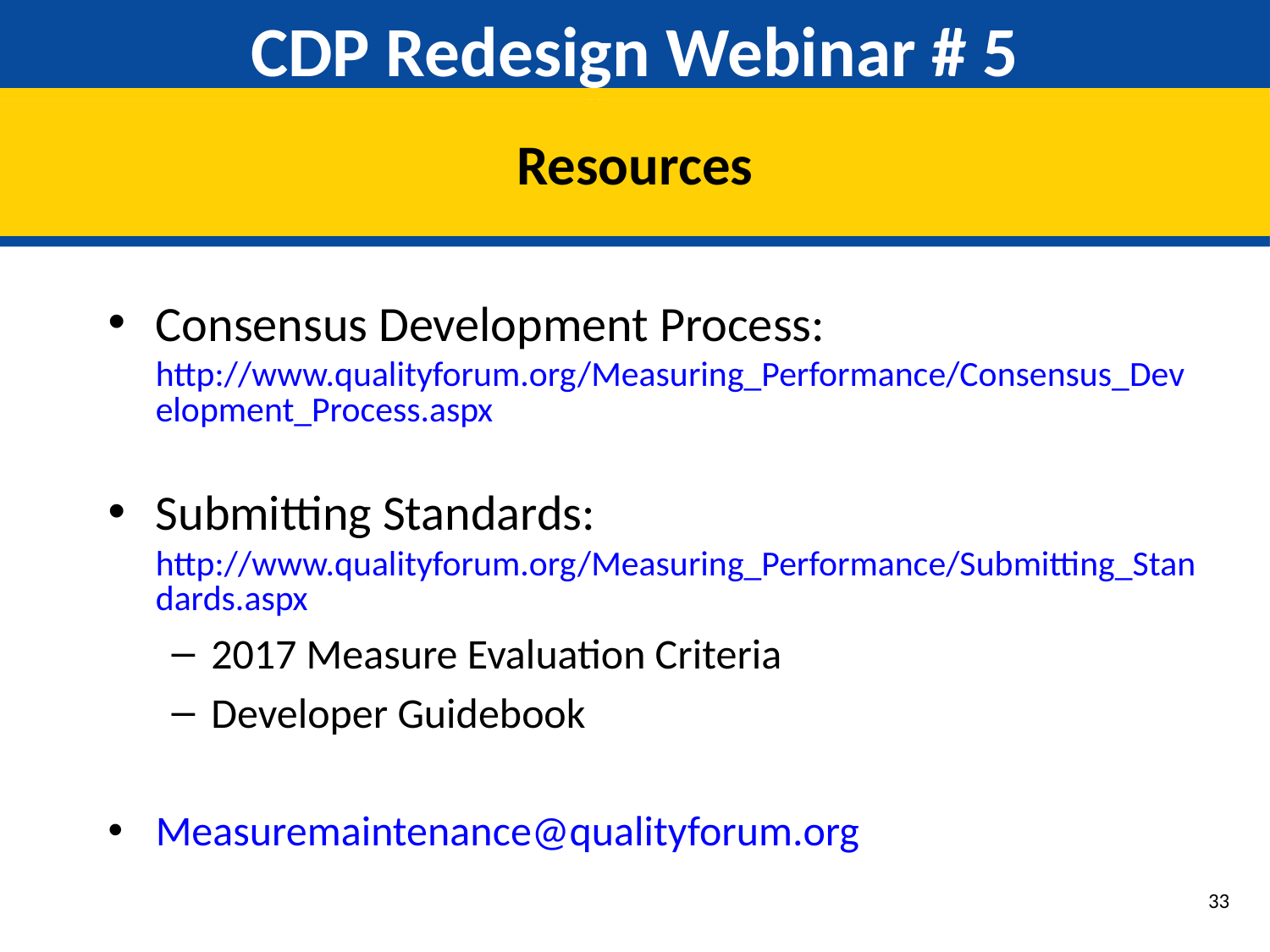

# CDP Redesign Webinar # 5
Resources
Consensus Development Process: http://www.qualityforum.org/Measuring_Performance/Consensus_Development_Process.aspx
Submitting Standards: http://www.qualityforum.org/Measuring_Performance/Submitting_Standards.aspx
2017 Measure Evaluation Criteria
Developer Guidebook

Measuremaintenance@qualityforum.org